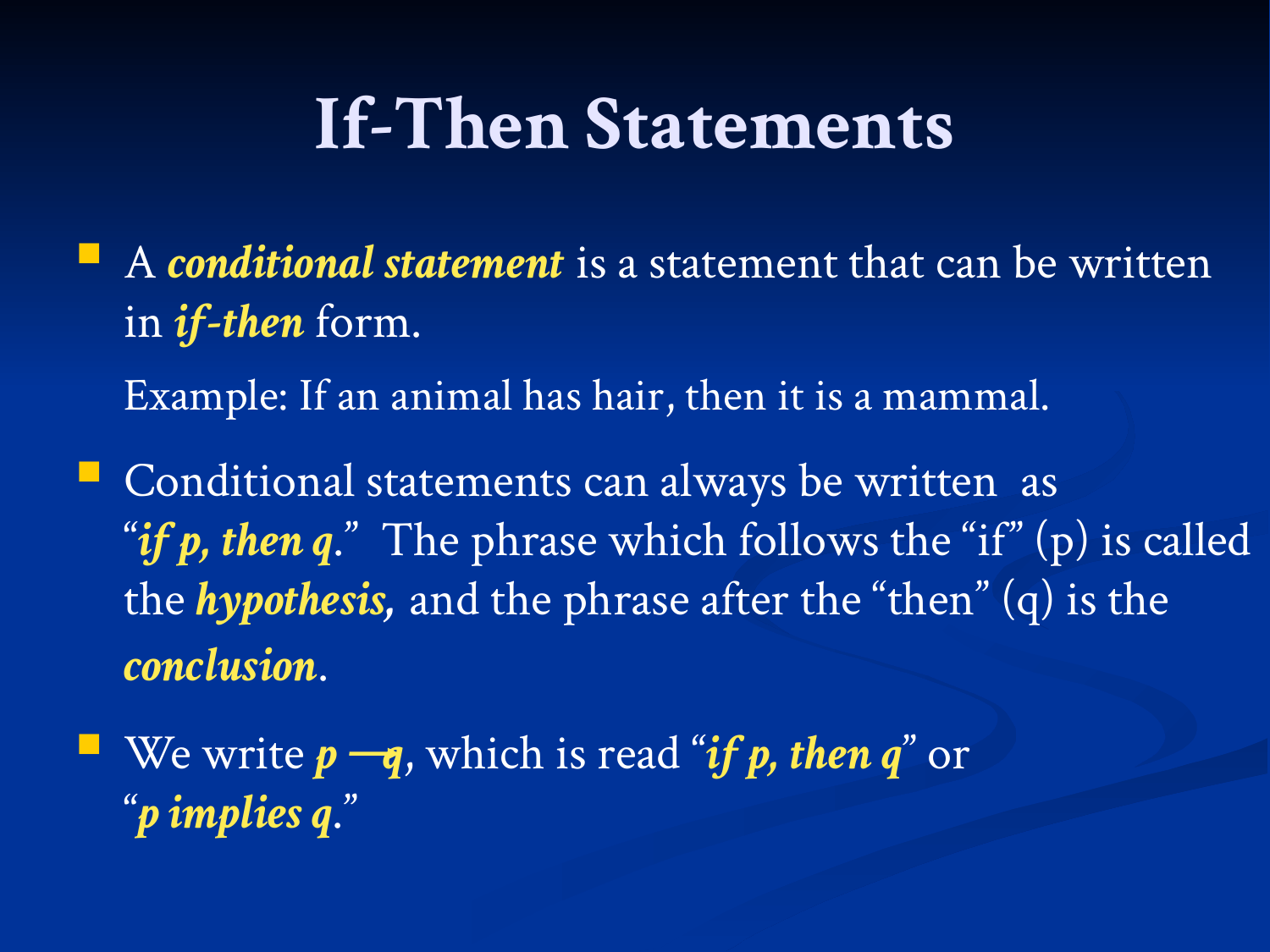

# If-Then Statements
A conditional statement is a statement that can be written in if-then form.
Example: If an animal has hair, then it is a mammal.
Conditional statements can always be written  as
“if p, then q.”  The phrase which follows the “if” (p) is called the hypothesis, and the phrase after the “then” (q) is the conclusion.
We write p     q, which is read “if p, then q” or
“p implies q.”